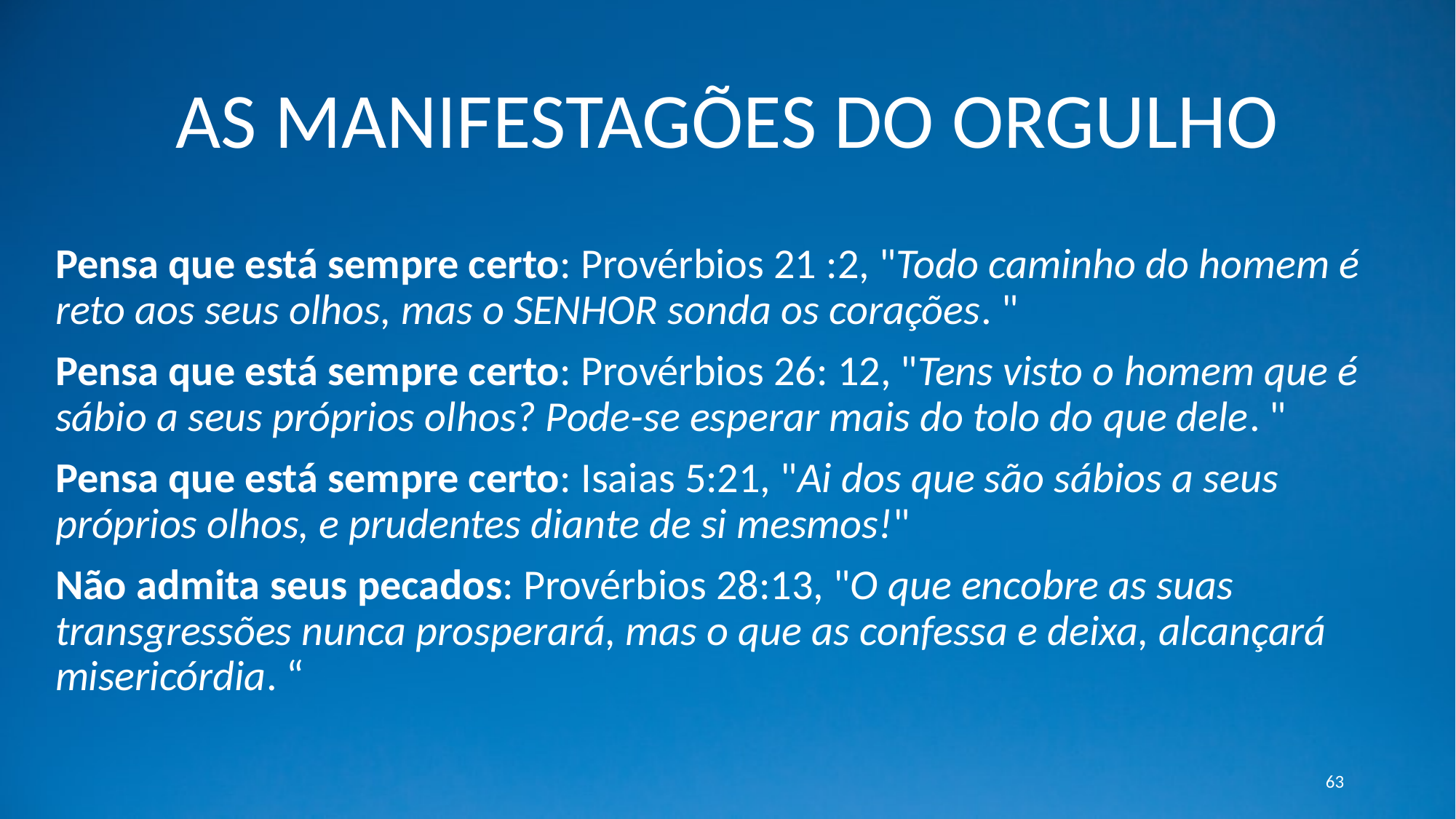

# AS MANIFESTAGÕES DO ORGULHO
Pensa que está sempre certo: Provérbios 21 :2, "Todo caminho do homem é reto aos seus olhos, mas o SENHOR sonda os corações. "
Pensa que está sempre certo: Provérbios 26: 12, "Tens visto o homem que é sábio a seus próprios olhos? Pode-se esperar mais do tolo do que dele. "
Pensa que está sempre certo: Isaias 5:21, "Ai dos que são sábios a seus próprios olhos, e prudentes diante de si mesmos!"
Não admita seus pecados: Provérbios 28:13, "O que encobre as suas transgressões nunca prosperará, mas o que as confessa e deixa, alcançará misericórdia. “
63